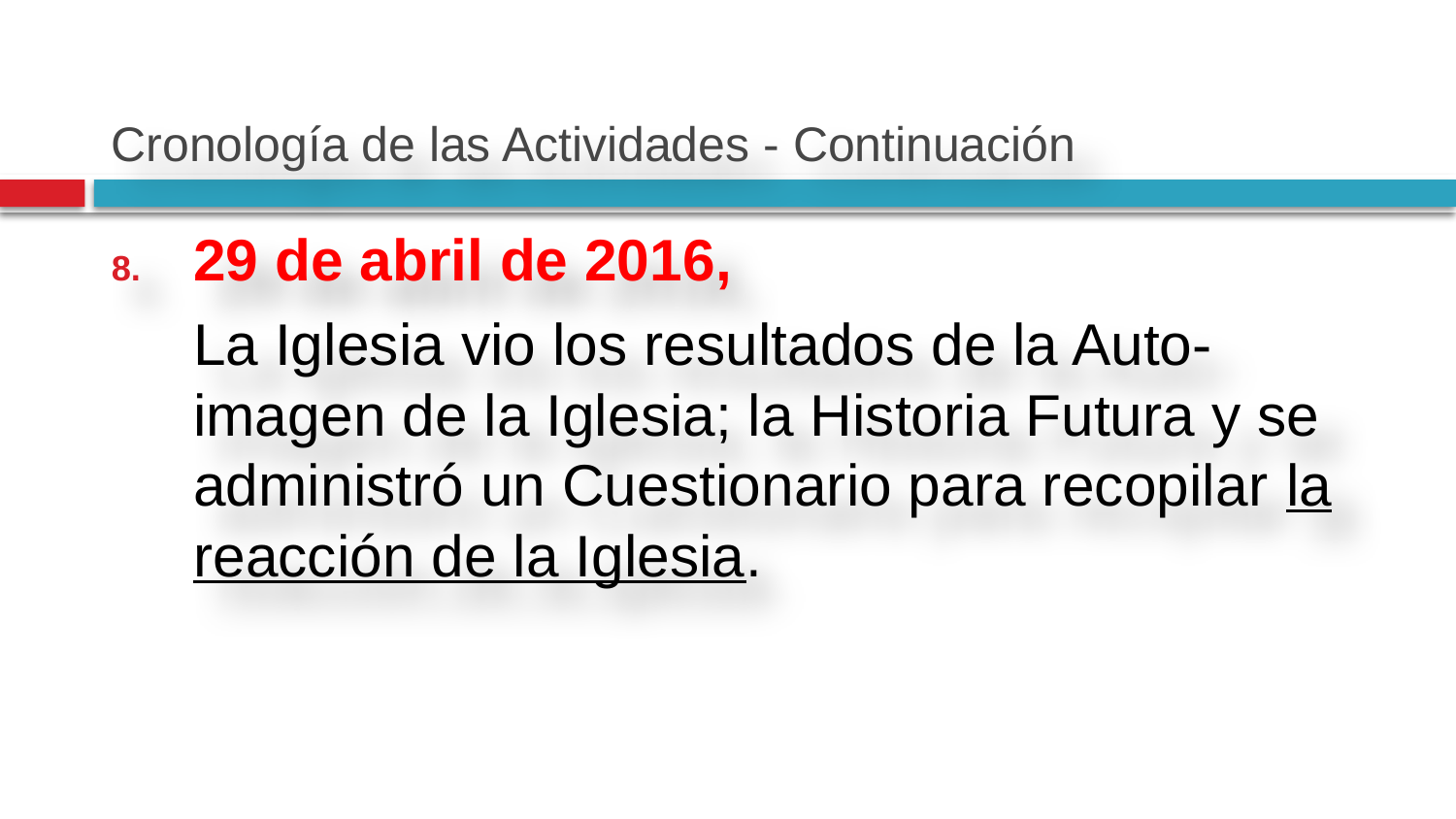

# Cronología de las Actividades - Continuación
29 de abril de 2016,
La Iglesia vio los resultados de la Auto-imagen de la Iglesia; la Historia Futura y se administró un Cuestionario para recopilar la reacción de la Iglesia.